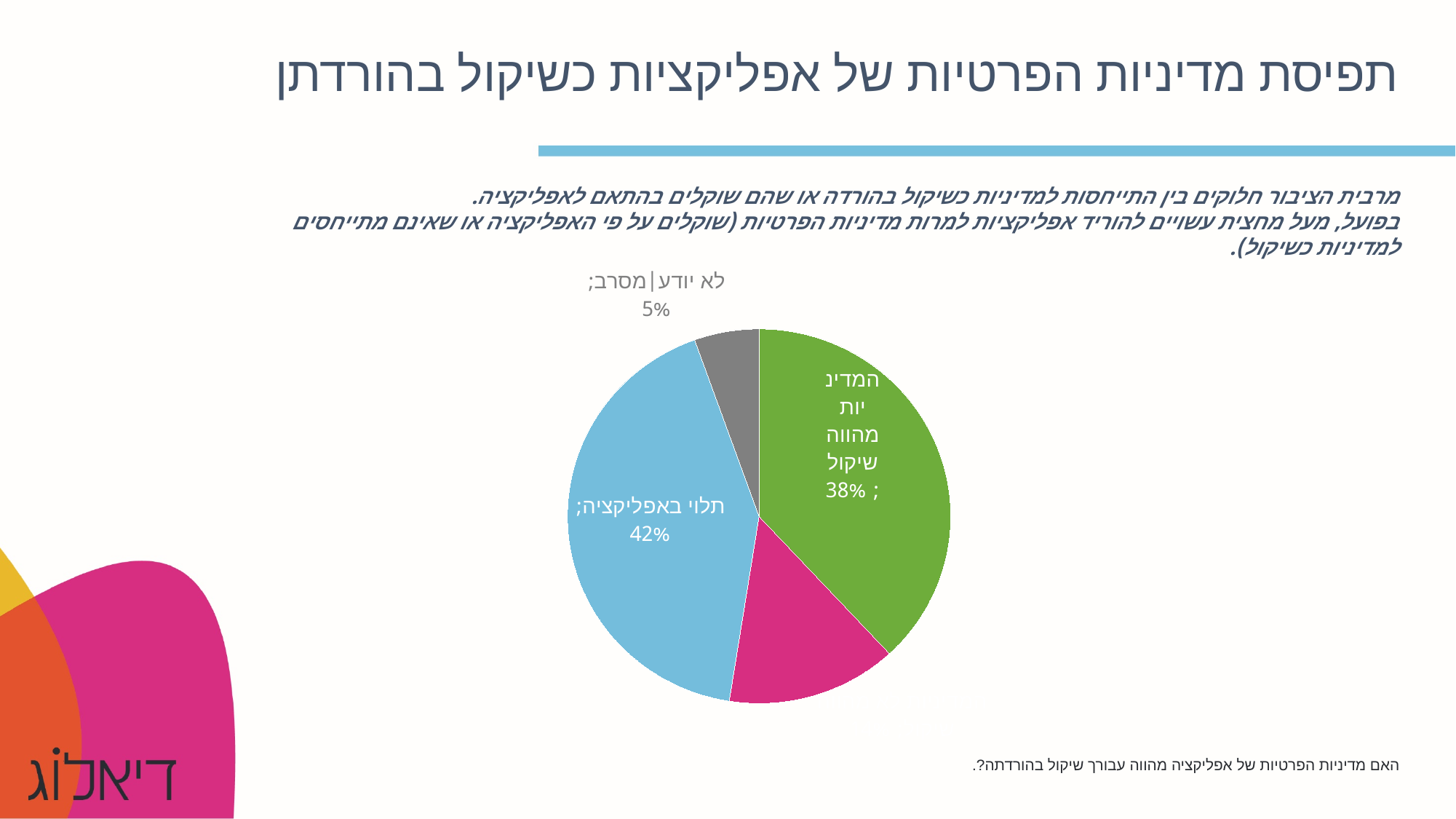

# תפיסת מדיניות הפרטיות של אפליקציות כשיקול בהורדתן
מרבית הציבור חלוקים בין התייחסות למדיניות כשיקול בהורדה או שהם שוקלים בהתאם לאפליקציה.
בפועל, מעל מחצית עשויים להוריד אפליקציות למרות מדיניות הפרטיות (שוקלים על פי האפליקציה או שאינם מתייחסים למדיניות כשיקול).

### Chart

| Category | אוק' 18 |
|---|---|
| המדיניות מהווה שיקול | 0.3809320867951452 |
| המדיניות לא מהווה שיקול | 0.14404724472474906 |
| תלוי באפליקציה | 0.42043526339857856 |
| לא יודע|מסרב | 0.054585405081524915 |
האם מדיניות הפרטיות של אפליקציה מהווה עבורך שיקול בהורדתה?.